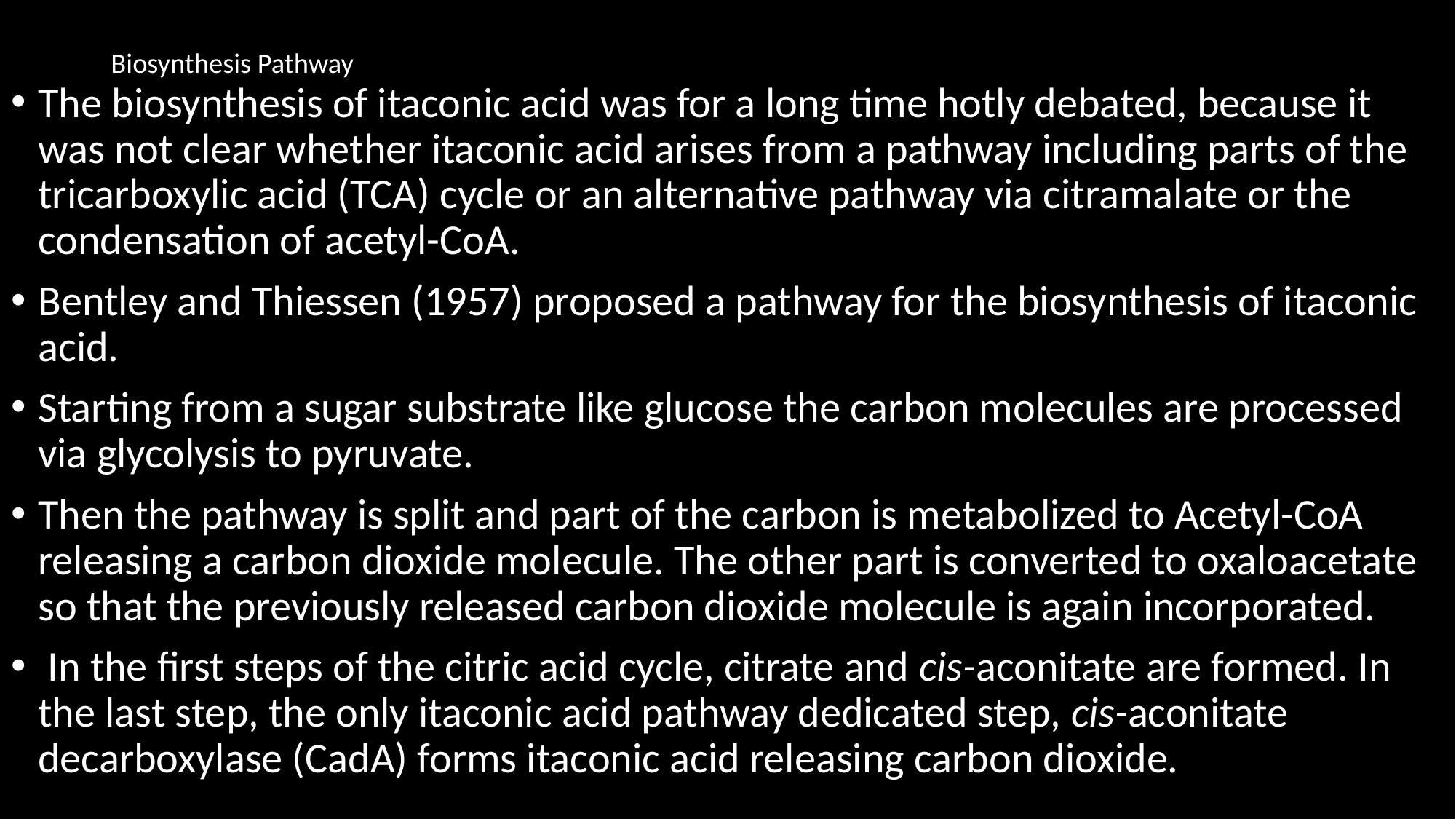

# Biosynthesis Pathway
The biosynthesis of itaconic acid was for a long time hotly debated, because it was not clear whether itaconic acid arises from a pathway including parts of the tricarboxylic acid (TCA) cycle or an alternative pathway via citramalate or the condensation of acetyl-CoA.
Bentley and Thiessen (1957) proposed a pathway for the biosynthesis of itaconic acid.
Starting from a sugar substrate like glucose the carbon molecules are processed via glycolysis to pyruvate.
Then the pathway is split and part of the carbon is metabolized to Acetyl-CoA releasing a carbon dioxide molecule. The other part is converted to oxaloacetate so that the previously released carbon dioxide molecule is again incorporated.
 In the first steps of the citric acid cycle, citrate and cis-aconitate are formed. In the last step, the only itaconic acid pathway dedicated step, cis-aconitate decarboxylase (CadA) forms itaconic acid releasing carbon dioxide.